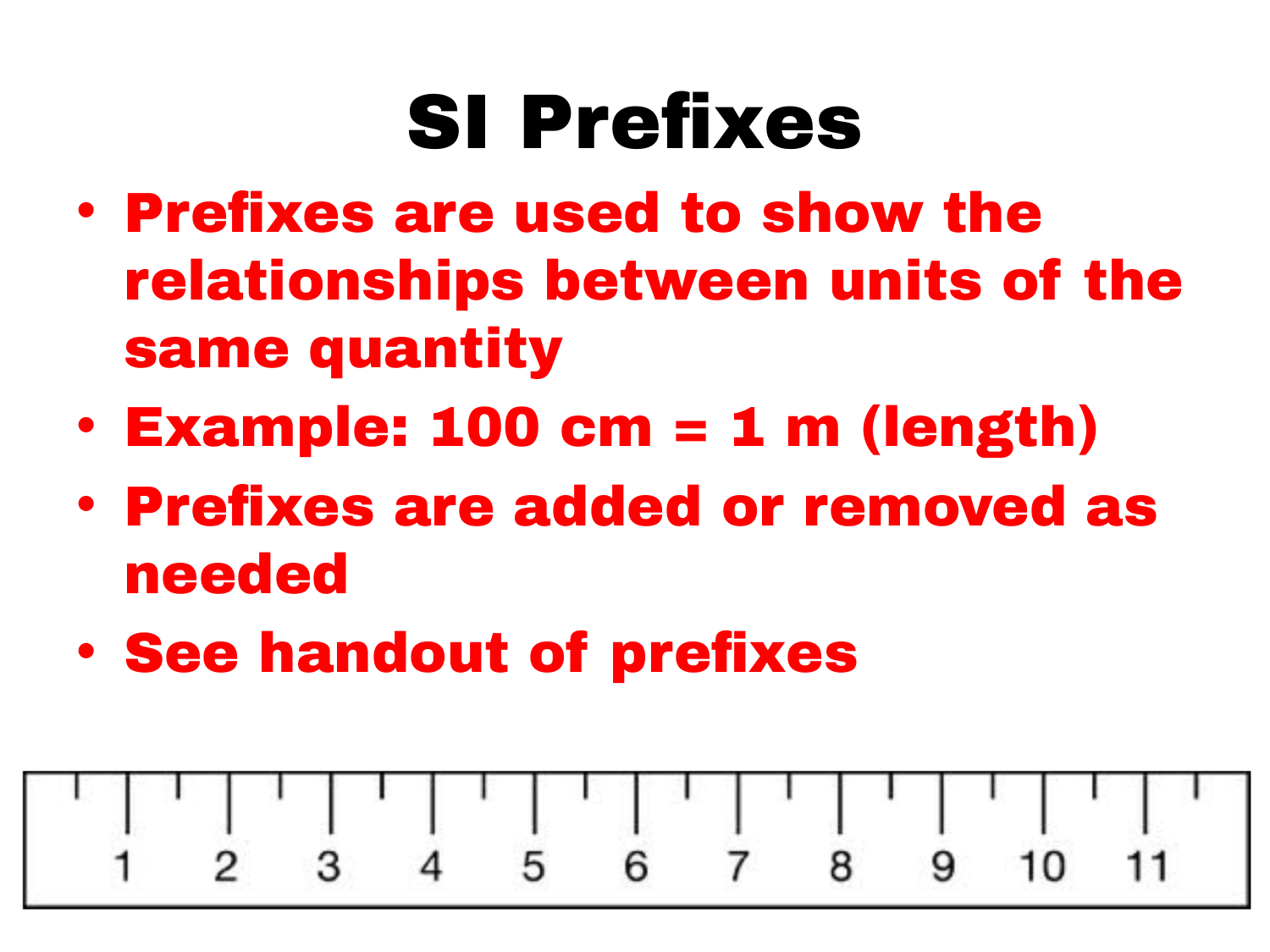

# SI Prefixes
Prefixes are used to show the relationships between units of the same quantity
Example: 100 cm = 1 m (length)
Prefixes are added or removed as needed
See handout of prefixes